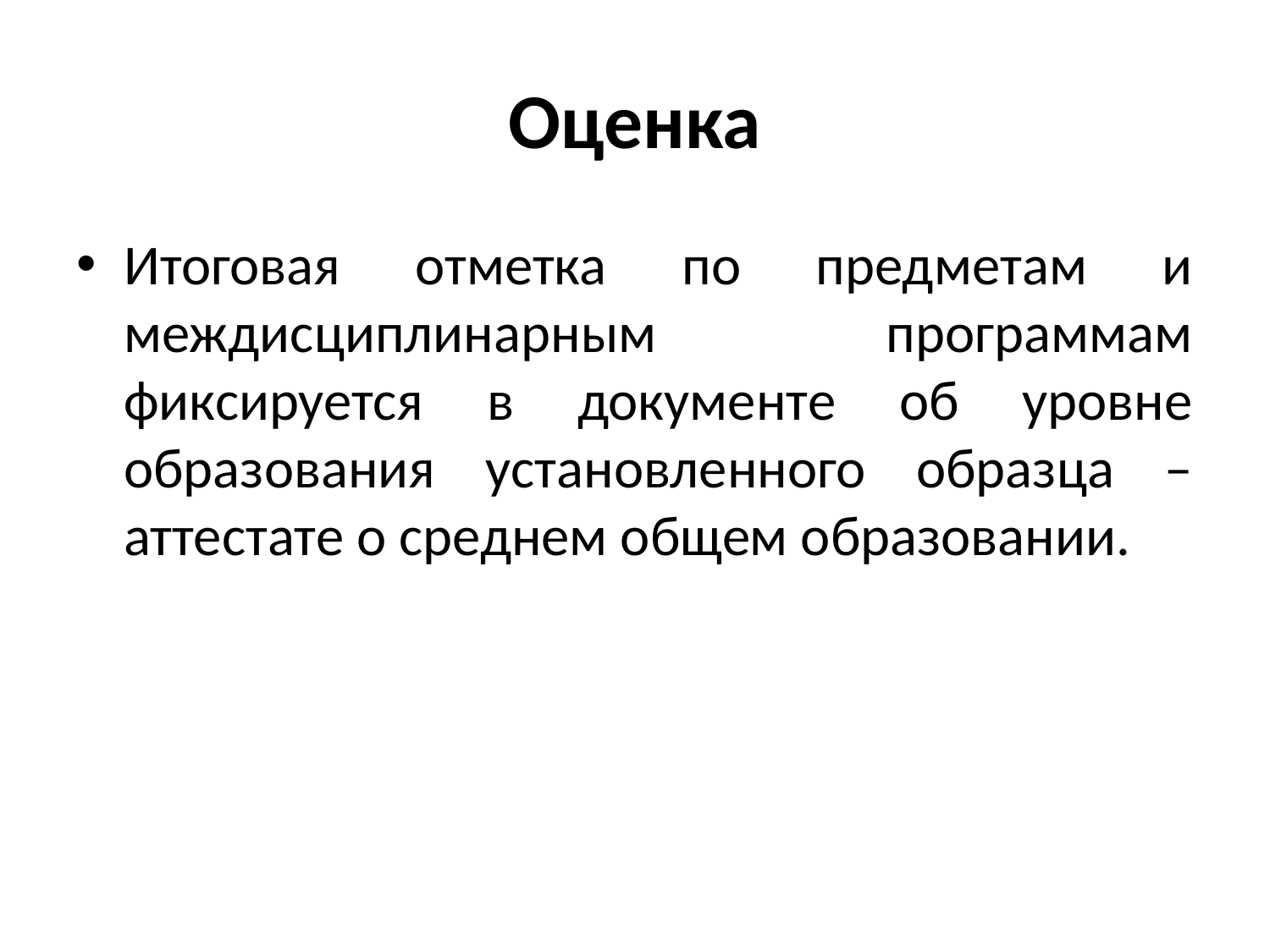

# Оценка
Итоговая отметка по предметам и междисциплинарным программам фиксируется в документе об уровне образования установленного образца – аттестате о среднем общем образовании.